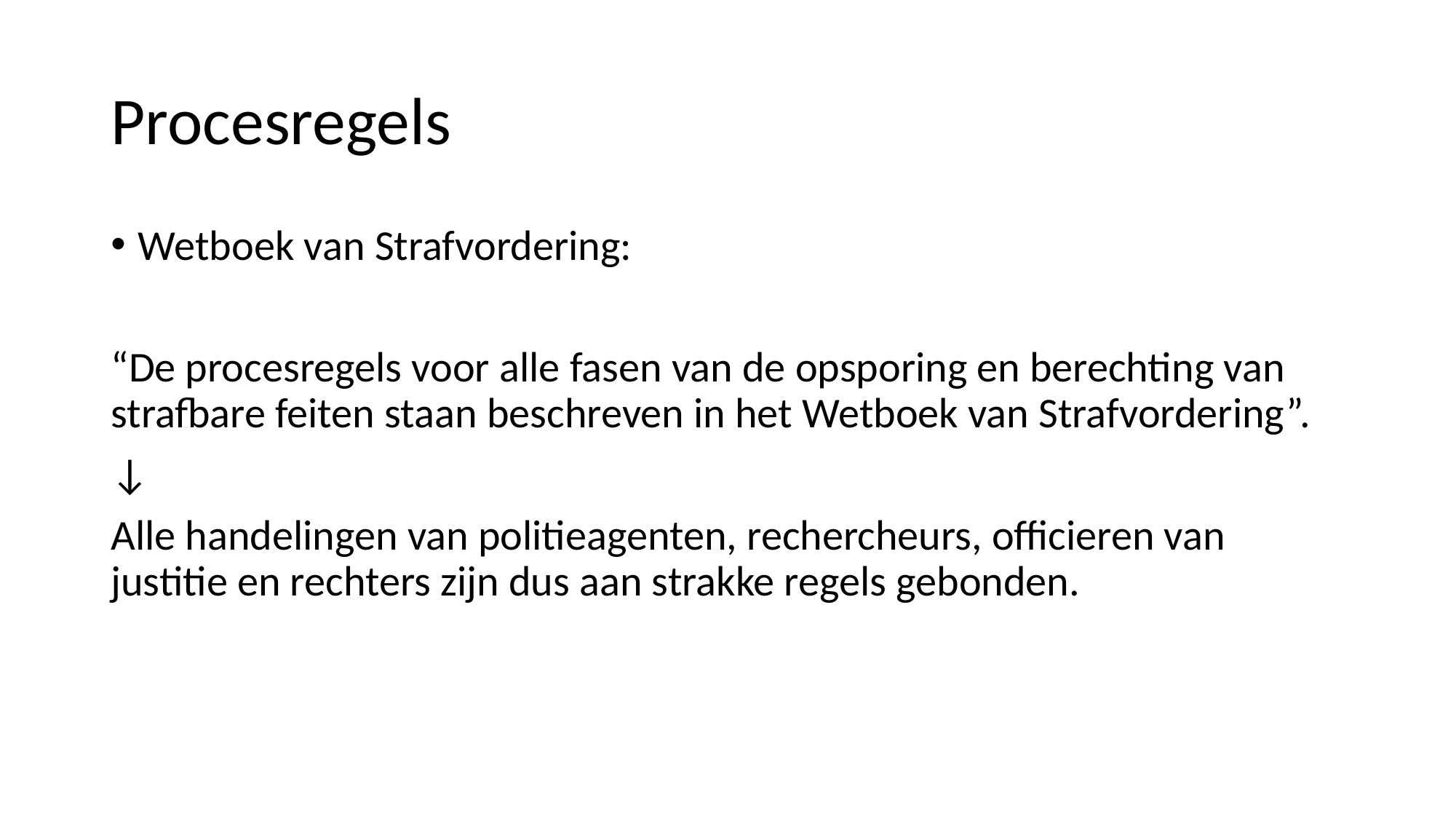

# Procesregels
Wetboek van Strafvordering:

“De procesregels voor alle fasen van de opsporing en berechting van strafbare feiten staan beschreven in het Wetboek van Strafvordering”.
↓
Alle handelingen van politieagenten, rechercheurs, officieren van justitie en rechters zijn dus aan strakke regels gebonden.